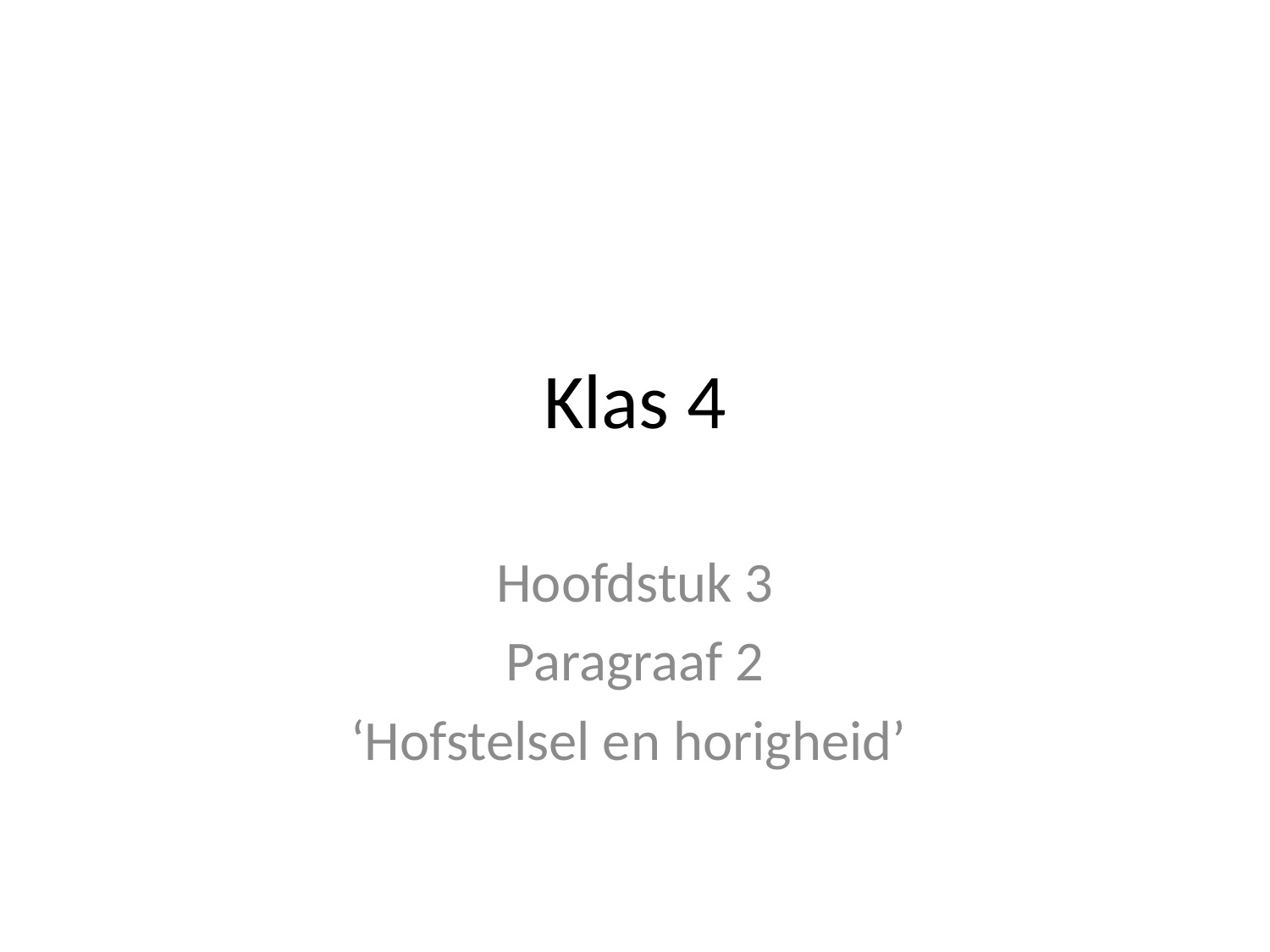

# Klas 4
Hoofdstuk 3
Paragraaf 2
‘Hofstelsel en horigheid’